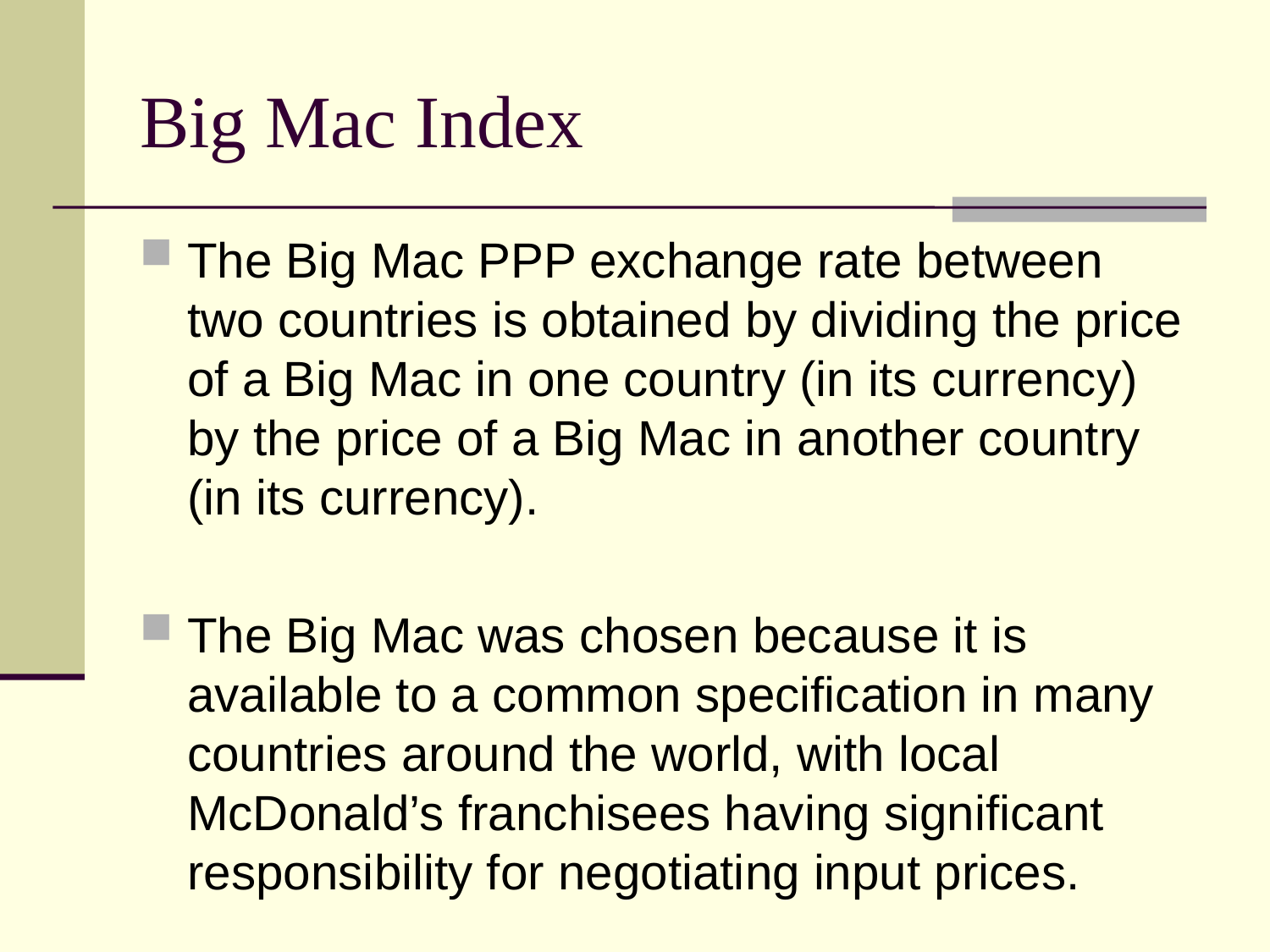

# Big Mac Index
The Big Mac PPP exchange rate between two countries is obtained by dividing the price of a Big Mac in one country (in its currency) by the price of a Big Mac in another country (in its currency).

The Big Mac was chosen because it is available to a common specification in many countries around the world, with local McDonald’s franchisees having significant responsibility for negotiating input prices.